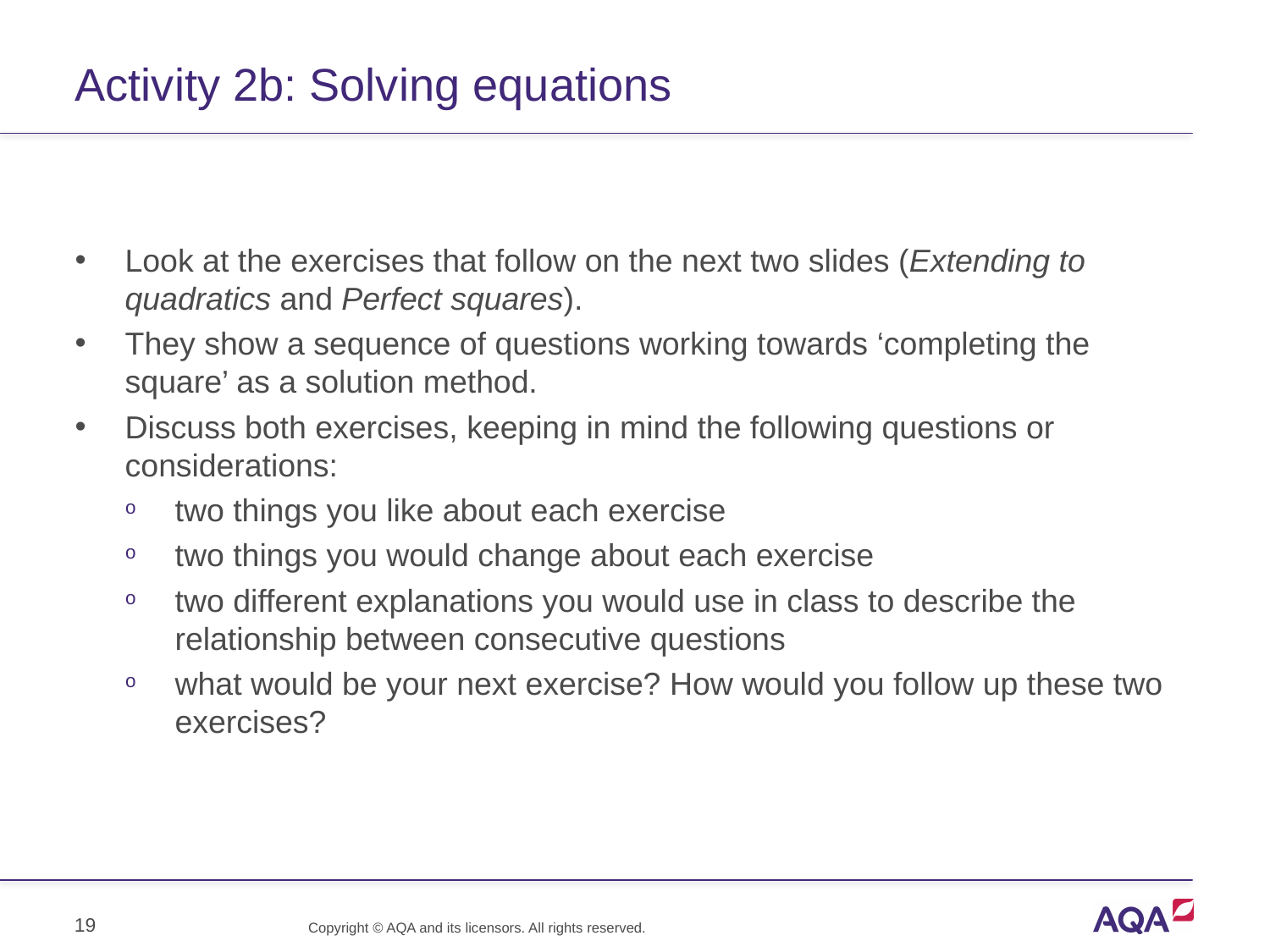

# Activity 2b: Solving equations
Look at the exercises that follow on the next two slides (Extending to quadratics and Perfect squares).
They show a sequence of questions working towards ‘completing the square’ as a solution method.
Discuss both exercises, keeping in mind the following questions or considerations:
two things you like about each exercise
two things you would change about each exercise
two different explanations you would use in class to describe the relationship between consecutive questions
what would be your next exercise? How would you follow up these two exercises?

19
Copyright © AQA and its licensors. All rights reserved.